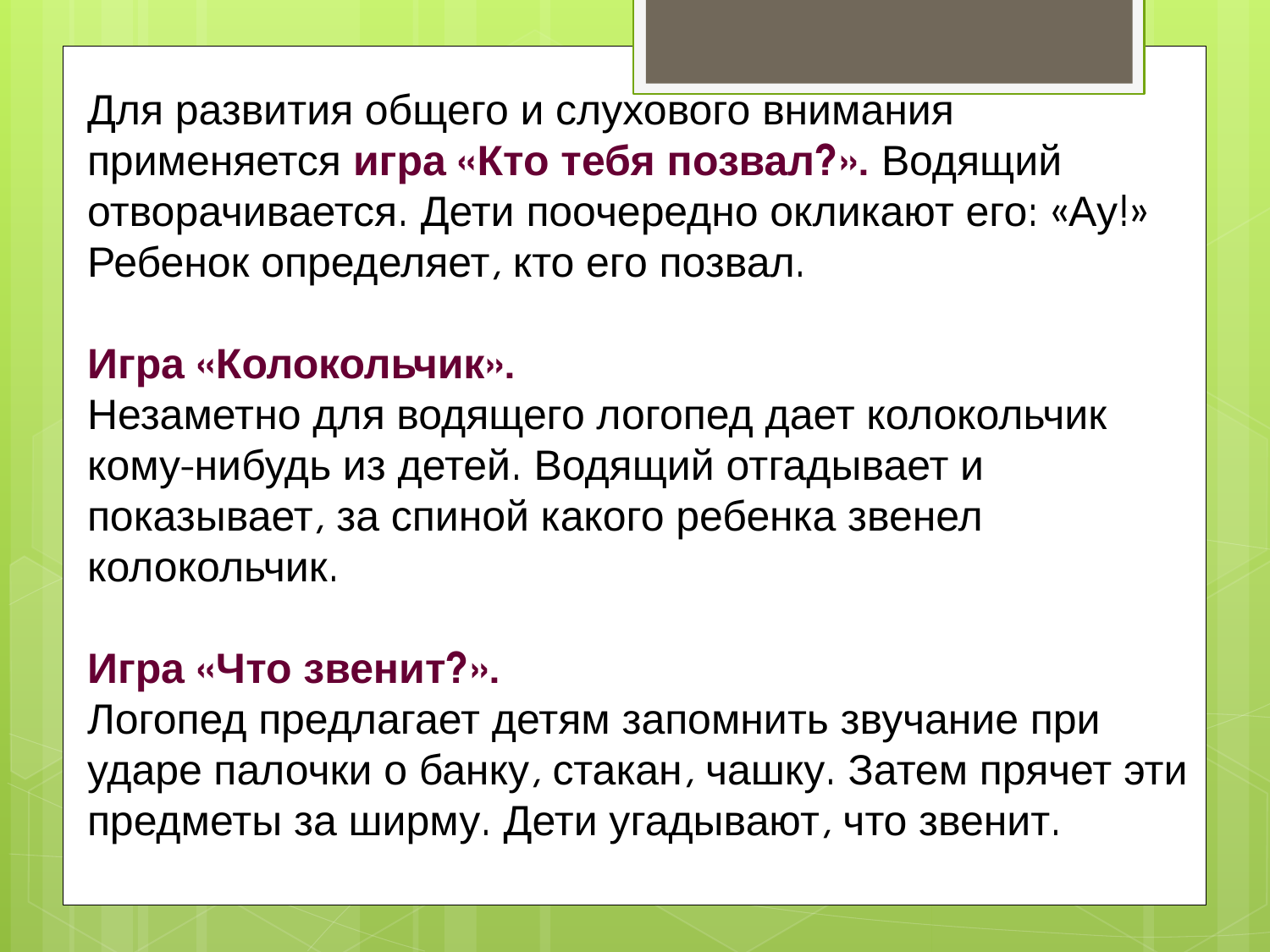

Для развития общего и слухового внимания применяется игра «Кто тебя позвал?». Водящий отворачивается. Дети поочередно окликают его: «Ау!» Ребенок определяет, кто его позвал.

Игра «Колокольчик».
Незаметно для водящего логопед дает колокольчик кому-нибудь из детей. Водящий отгадывает и показывает, за спиной какого ребенка звенел колокольчик.

Игра «Что звенит?».
Логопед предлагает детям запомнить звучание при ударе палочки о банку, стакан, чашку. Затем прячет эти предметы за ширму. Дети угадывают, что звенит.